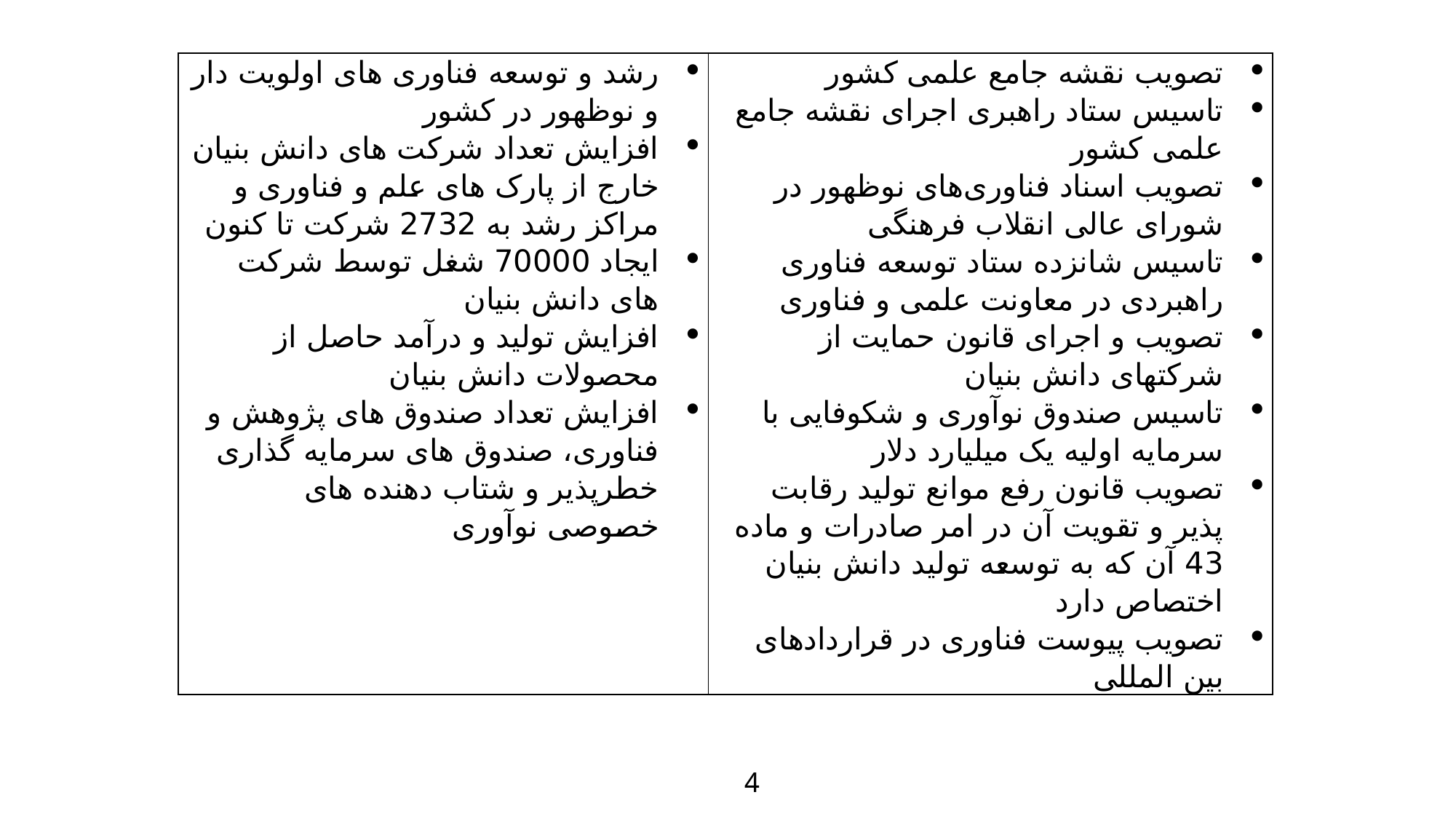

| رشد و توسعه فناوری های اولویت دار و نوظهور در کشور افزایش تعداد شرکت های دانش بنیان خارج از پارک های علم و فناوری و مراکز رشد به 2732 شرکت تا کنون ایجاد 70000 شغل توسط شرکت های دانش بنیان افزایش تولید و درآمد حاصل از محصولات دانش بنیان افزایش تعداد صندوق های پژوهش و فناوری، صندوق های سرمایه گذاری خطرپذیر و شتاب دهنده های خصوصی نوآوری | تصویب نقشه جامع علمی کشور تاسیس ستاد راهبری اجرای نقشه جامع علمی کشور تصویب اسناد فناوری‌های نوظهور در شورای عالی انقلاب فرهنگی تاسیس شانزده ستاد توسعه فناوری راهبردی در معاونت علمی و فناوری تصویب و اجرای قانون حمایت از شرکتهای دانش بنیان تاسیس صندوق نوآوری و شکوفایی با سرمایه اولیه یک میلیارد دلار تصویب قانون رفع موانع تولید رقابت پذیر و تقویت آن در امر صادرات و ماده 43 آن که به توسعه تولید دانش بنیان اختصاص دارد تصویب پیوست فناوری در قراردادهای بین المللی |
| --- | --- |
4